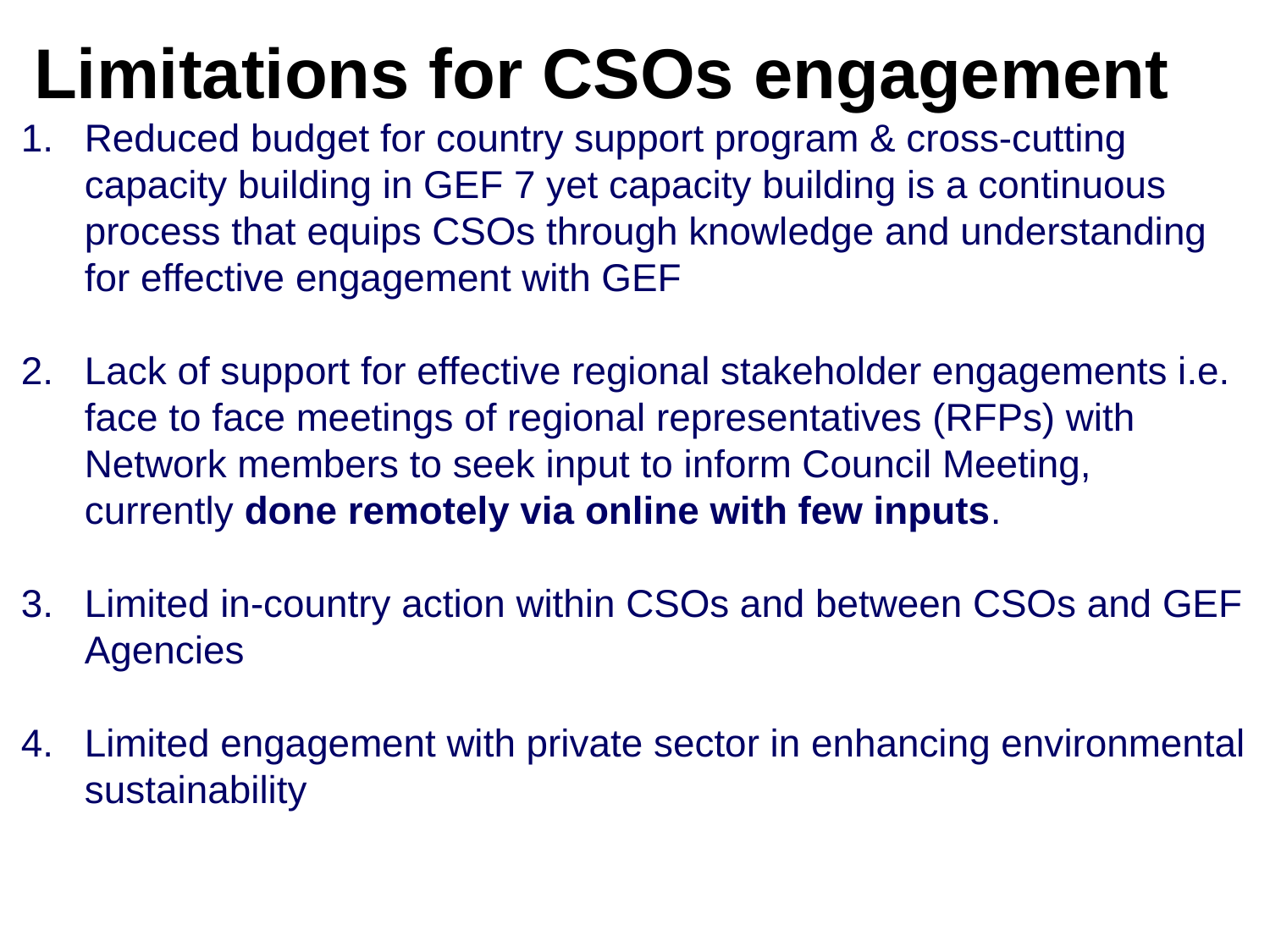

Limitations for CSOs engagement
Reduced budget for country support program & cross-cutting capacity building in GEF 7 yet capacity building is a continuous process that equips CSOs through knowledge and understanding for effective engagement with GEF

Lack of support for effective regional stakeholder engagements i.e. face to face meetings of regional representatives (RFPs) with Network members to seek input to inform Council Meeting, currently done remotely via online with few inputs.

Limited in-country action within CSOs and between CSOs and GEF Agencies

Limited engagement with private sector in enhancing environmental sustainability